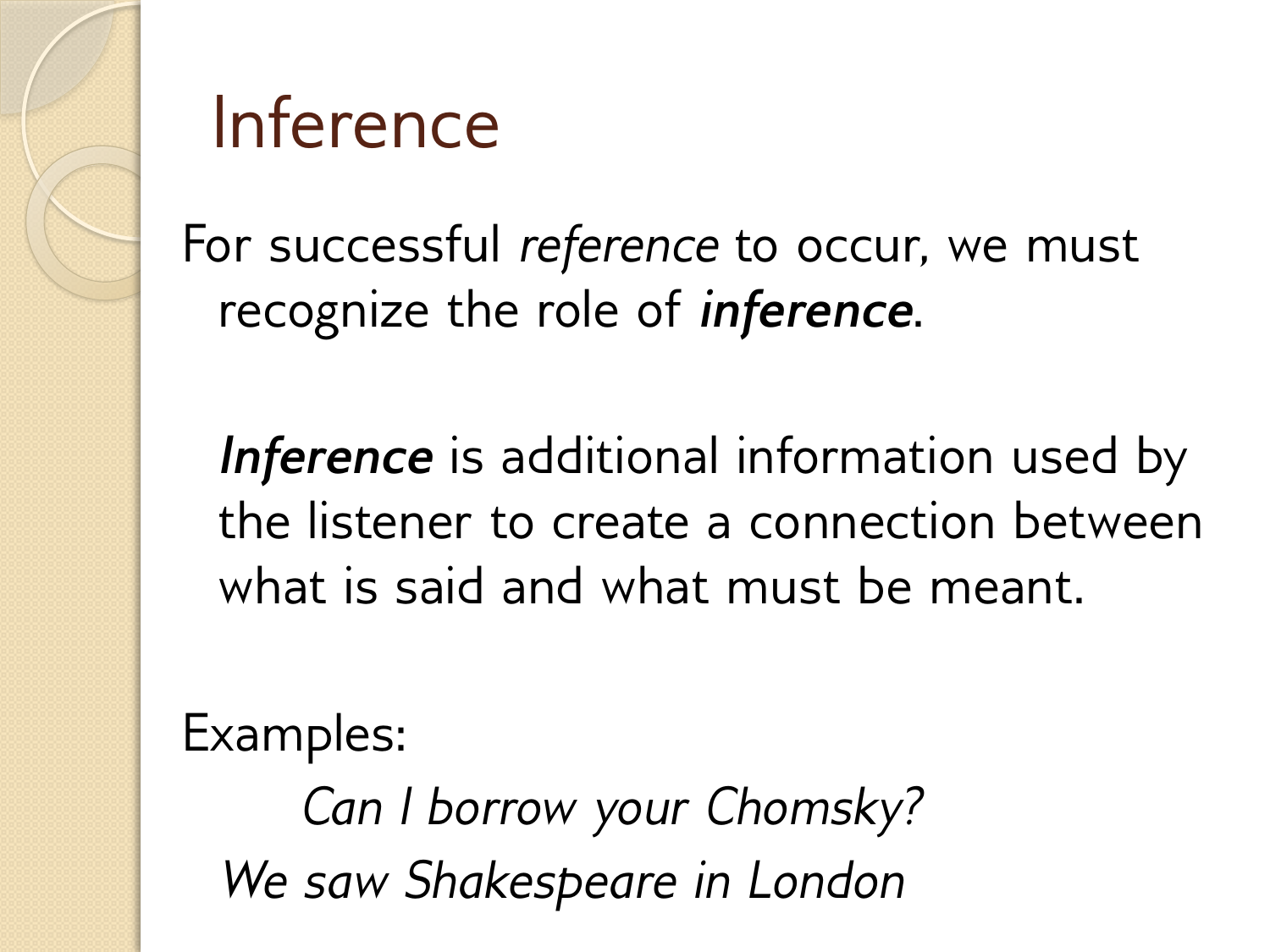

# Inference
For successful reference to occur, we must recognize the role of inference.

	Inference is additional information used by the listener to create a connection between what is said and what must be meant.

Examples:
	     Can I borrow your Chomsky?
		We saw Shakespeare in London